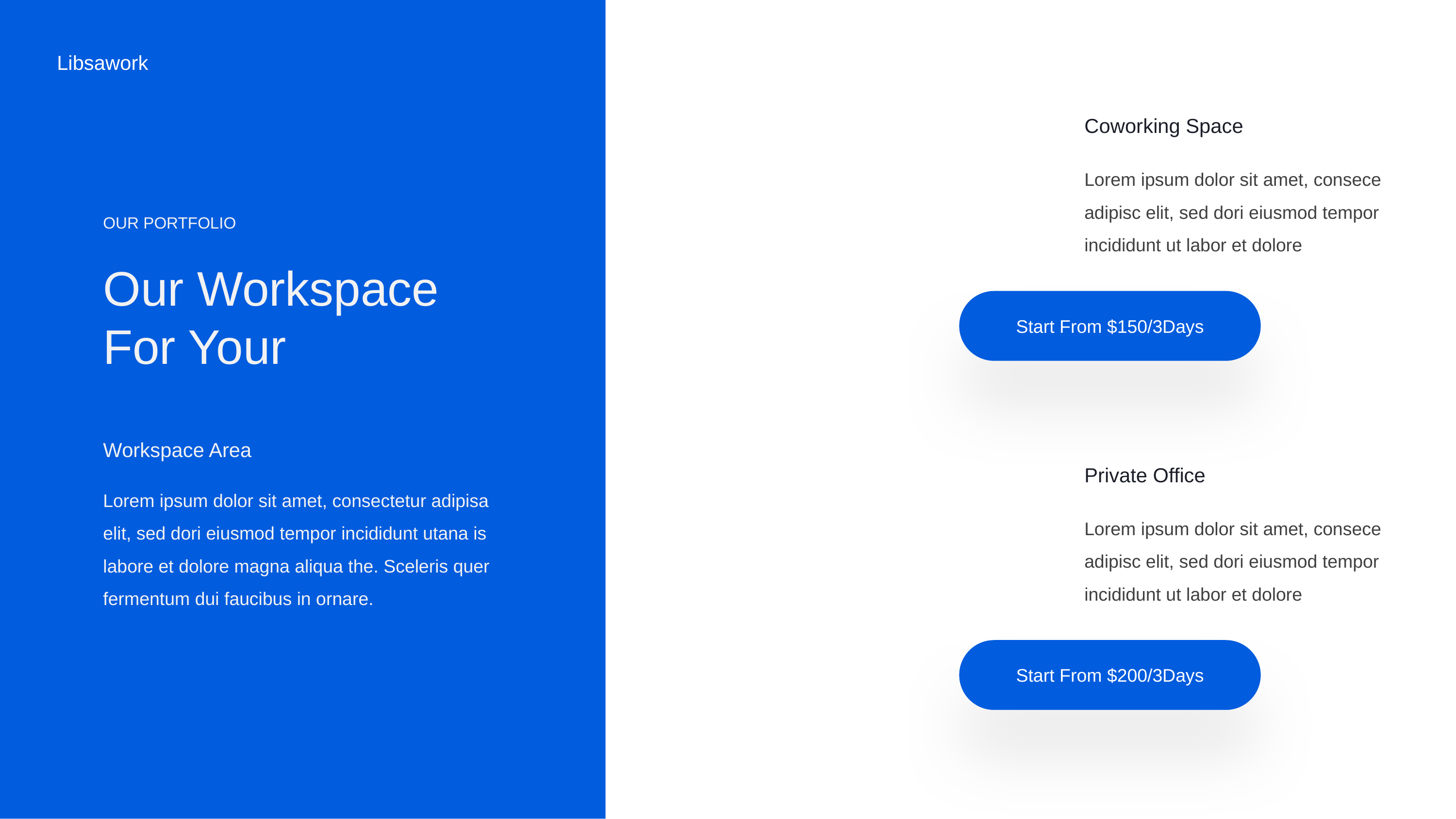

Libsawork

Coworking Space
Lorem ipsum dolor sit amet, consece adipisc elit, sed dori eiusmod tempor incididunt ut labor et dolore
OUR PORTFOLIO
Our Workspace For Your

Start From $150/3Days

Workspace Area
Private Office
Lorem ipsum dolor sit amet, consectetur adipisa elit, sed dori eiusmod tempor incididunt utana is labore et dolore magna aliqua the. Sceleris quer fermentum dui faucibus in ornare.
Lorem ipsum dolor sit amet, consece adipisc elit, sed dori eiusmod tempor incididunt ut labor et dolore

Start From $200/3Days